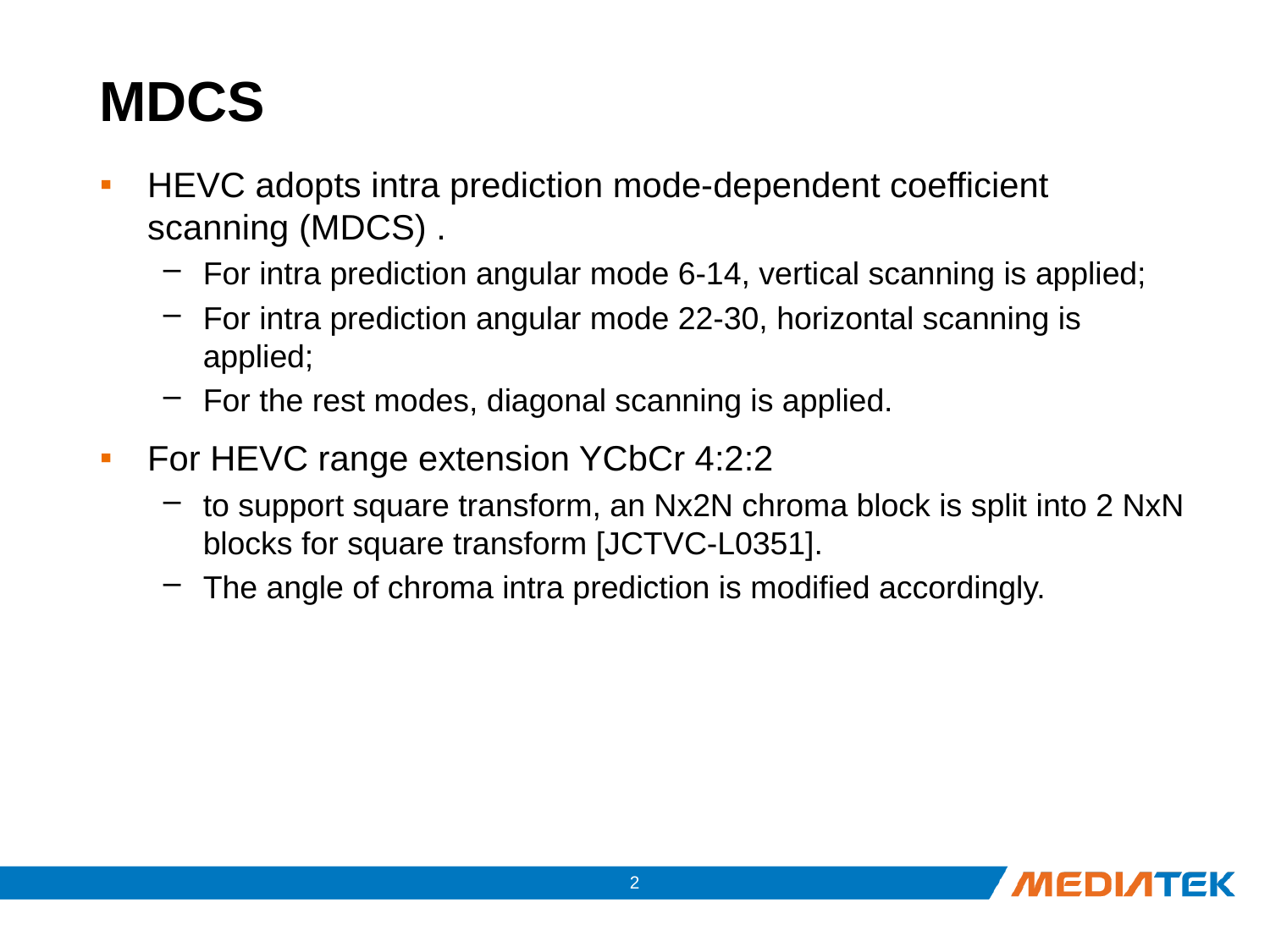

# MDCS
HEVC adopts intra prediction mode-dependent coefficient scanning (MDCS) .
For intra prediction angular mode 6-14, vertical scanning is applied;
For intra prediction angular mode 22-30, horizontal scanning is applied;
For the rest modes, diagonal scanning is applied.
For HEVC range extension YCbCr 4:2:2
to support square transform, an Nx2N chroma block is split into 2 NxN blocks for square transform [JCTVC-L0351].
The angle of chroma intra prediction is modified accordingly.

2